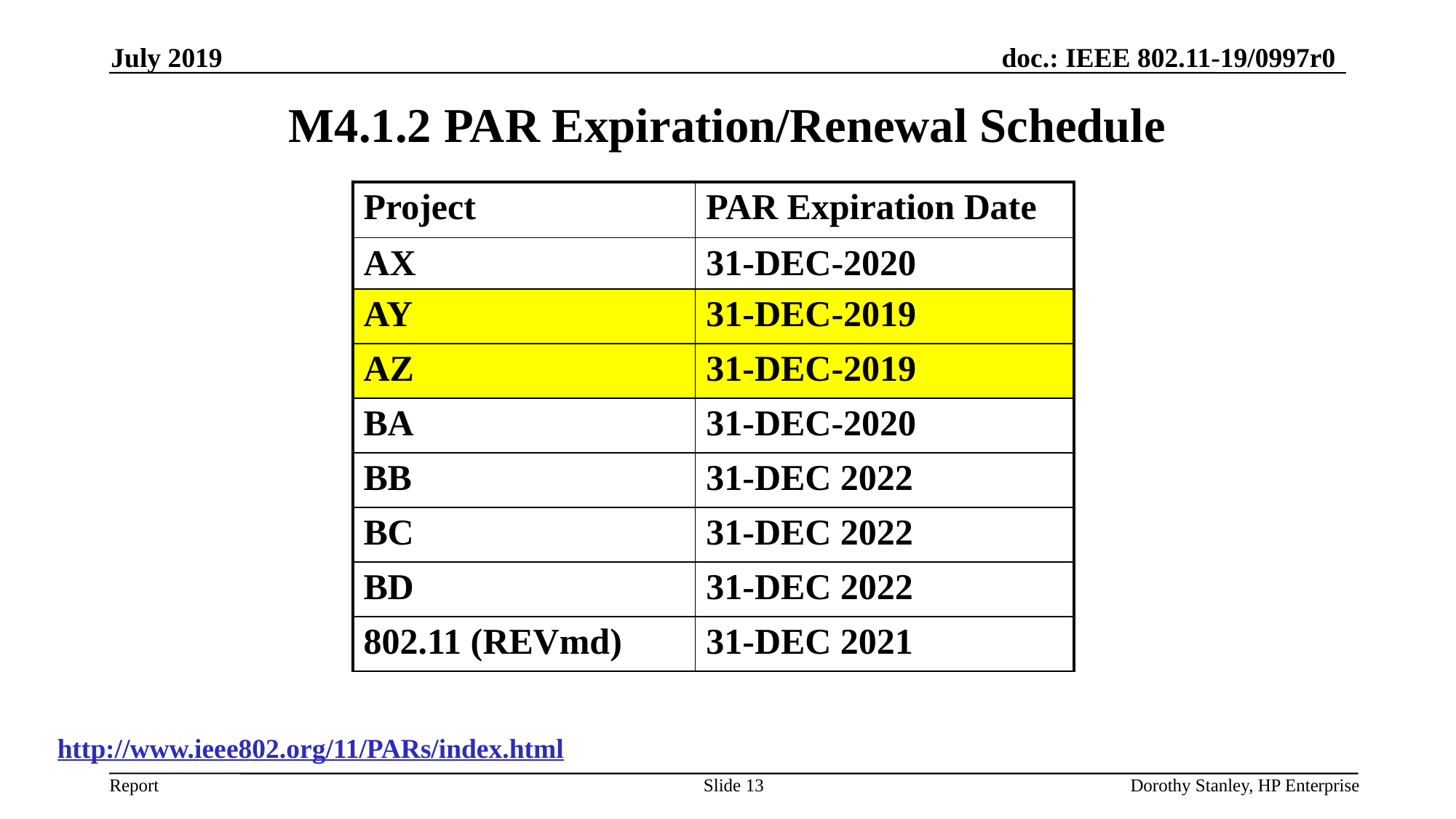

July 2019
# M4.1.2 PAR Expiration/Renewal Schedule
| Project | PAR Expiration Date |
| --- | --- |
| AX | 31-DEC-2020 |
| AY | 31-DEC-2019 |
| AZ | 31-DEC-2019 |
| BA | 31-DEC-2020 |
| BB | 31-DEC 2022 |
| BC | 31-DEC 2022 |
| BD | 31-DEC 2022 |
| 802.11 (REVmd) | 31-DEC 2021 |
http://www.ieee802.org/11/PARs/index.html
Slide 13
Dorothy Stanley, HP Enterprise